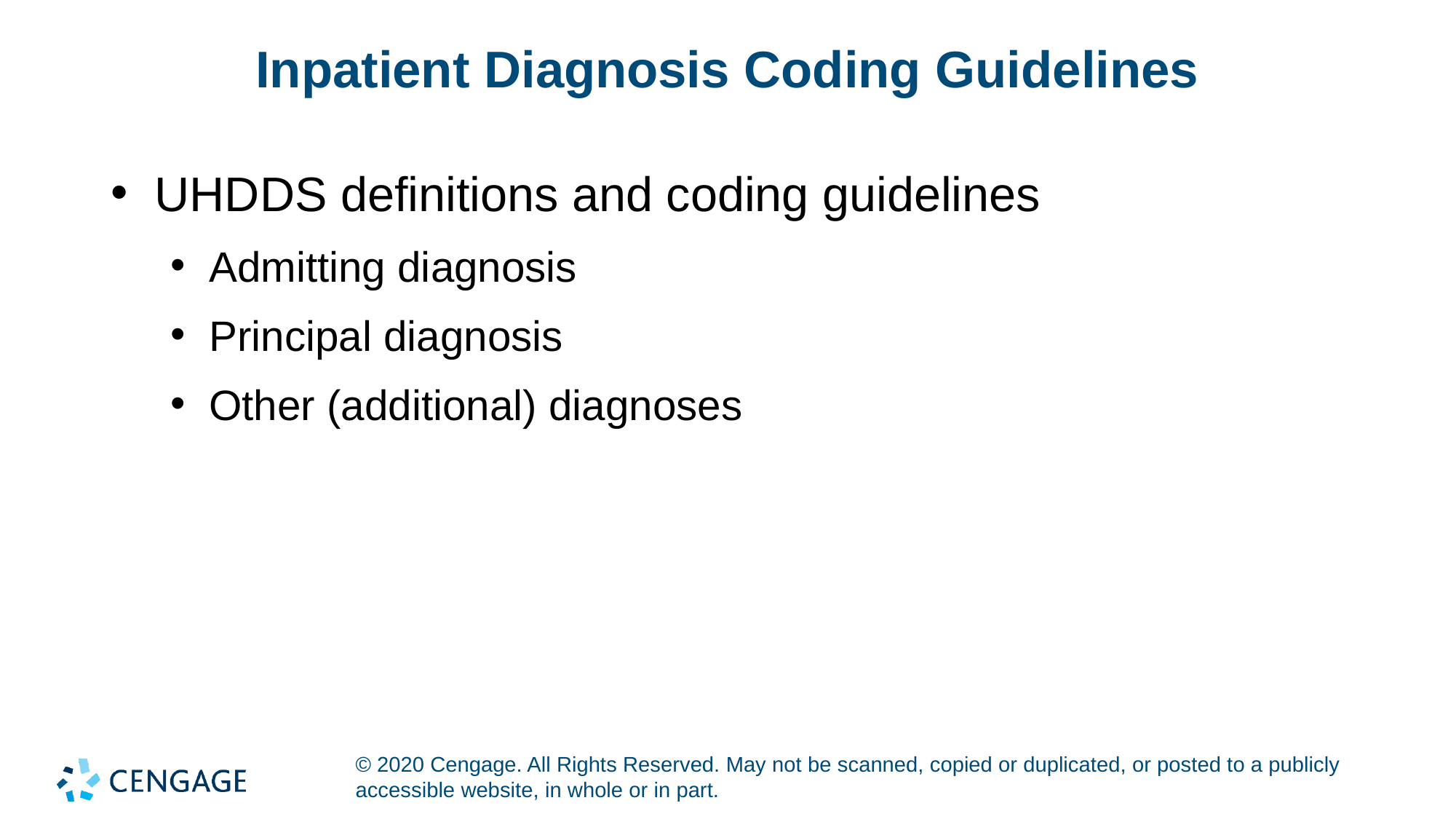

# Inpatient Diagnosis Coding Guidelines
UHDDS definitions and coding guidelines
Admitting diagnosis
Principal diagnosis
Other (additional) diagnoses